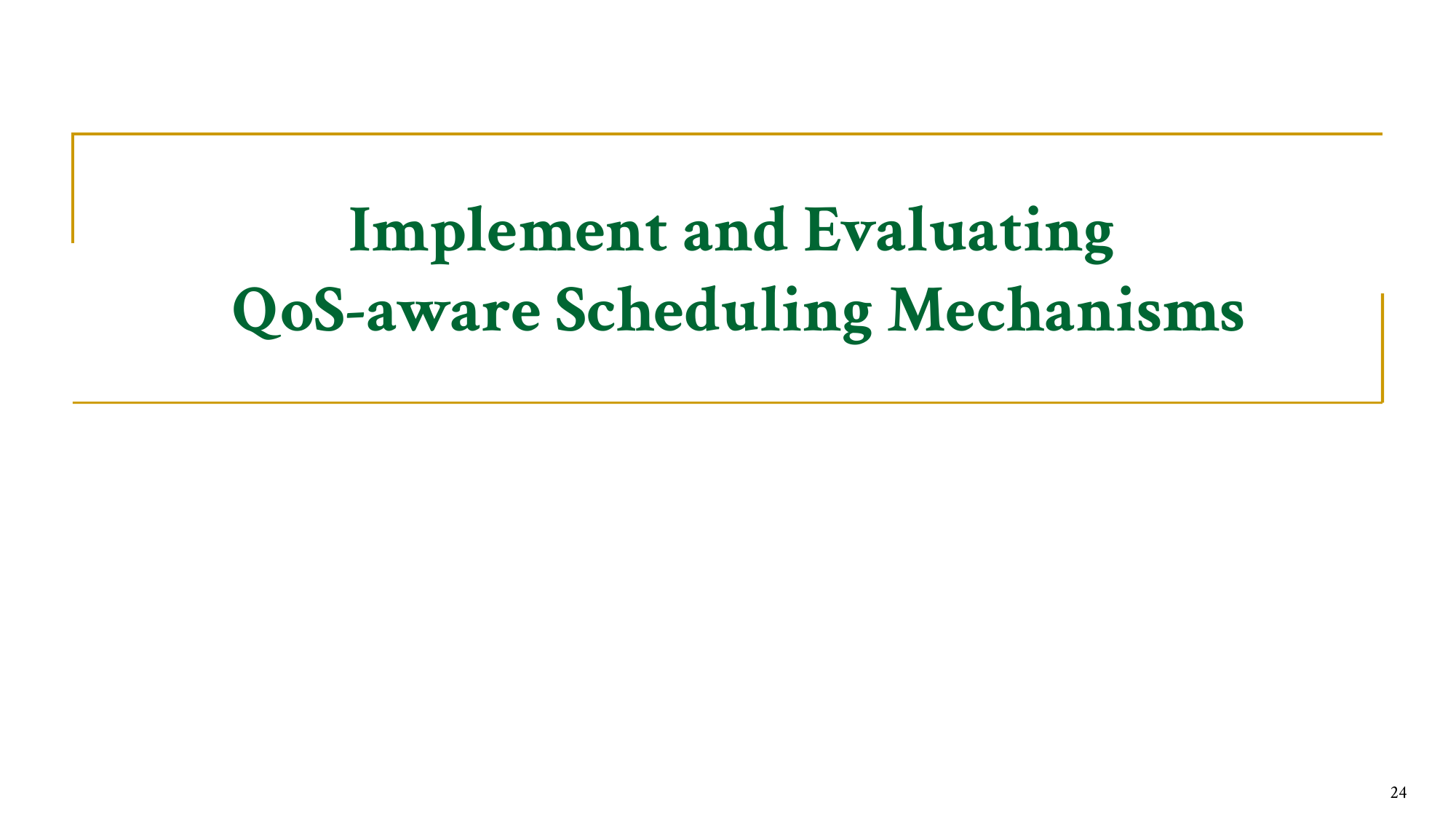

# Implement and Evaluating QoS-aware Scheduling Mechanisms

24